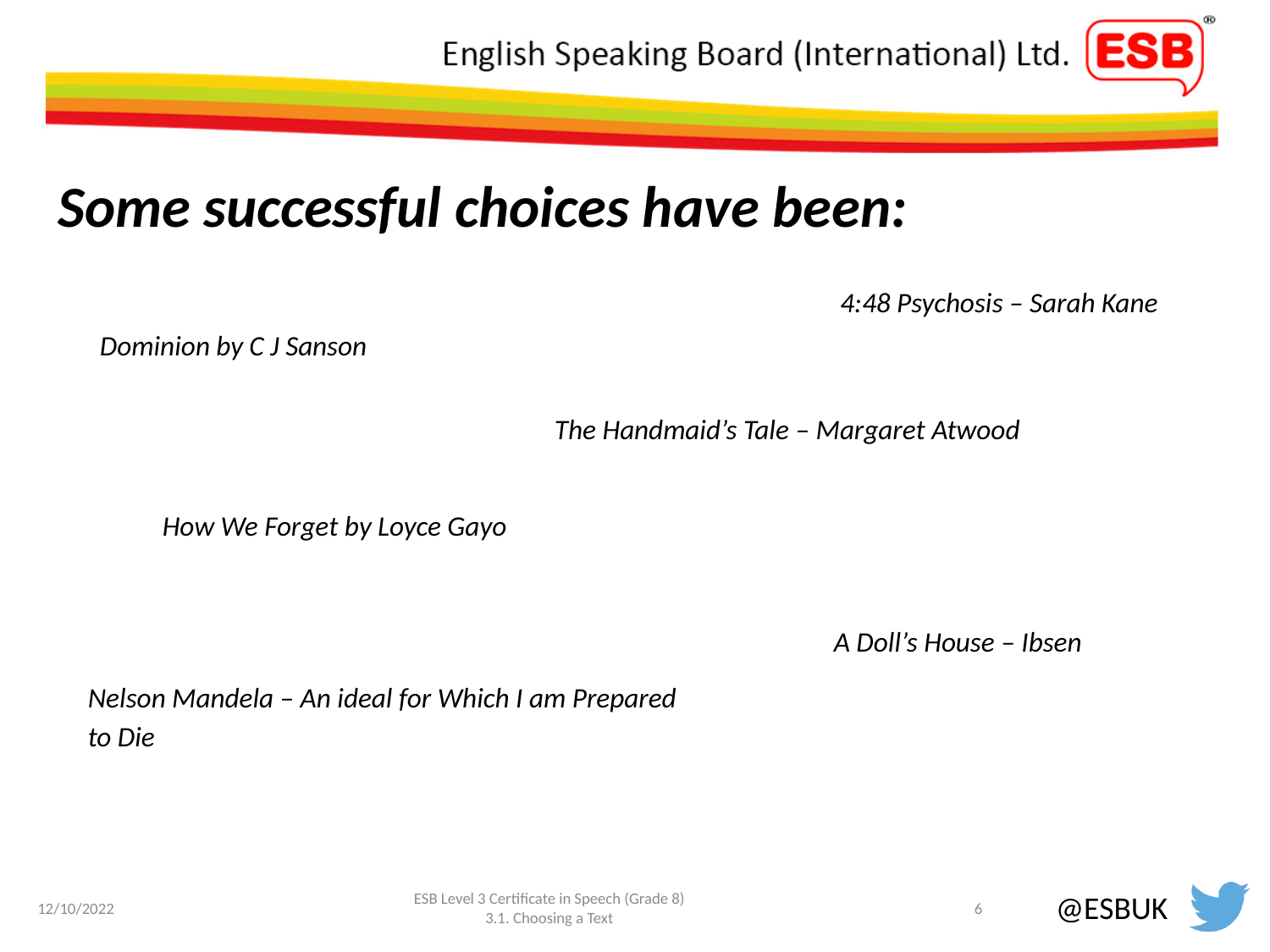

# Some successful choices have been:
4:48 Psychosis – Sarah Kane
Dominion by C J Sanson
The Handmaid’s Tale – Margaret Atwood
How We Forget by Loyce Gayo
A Doll’s House – Ibsen
Nelson Mandela – An ideal for Which I am Prepared to Die
12/10/2022
ESB Level 3 Certificate in Speech (Grade 8)
3.1. Choosing a Text
6